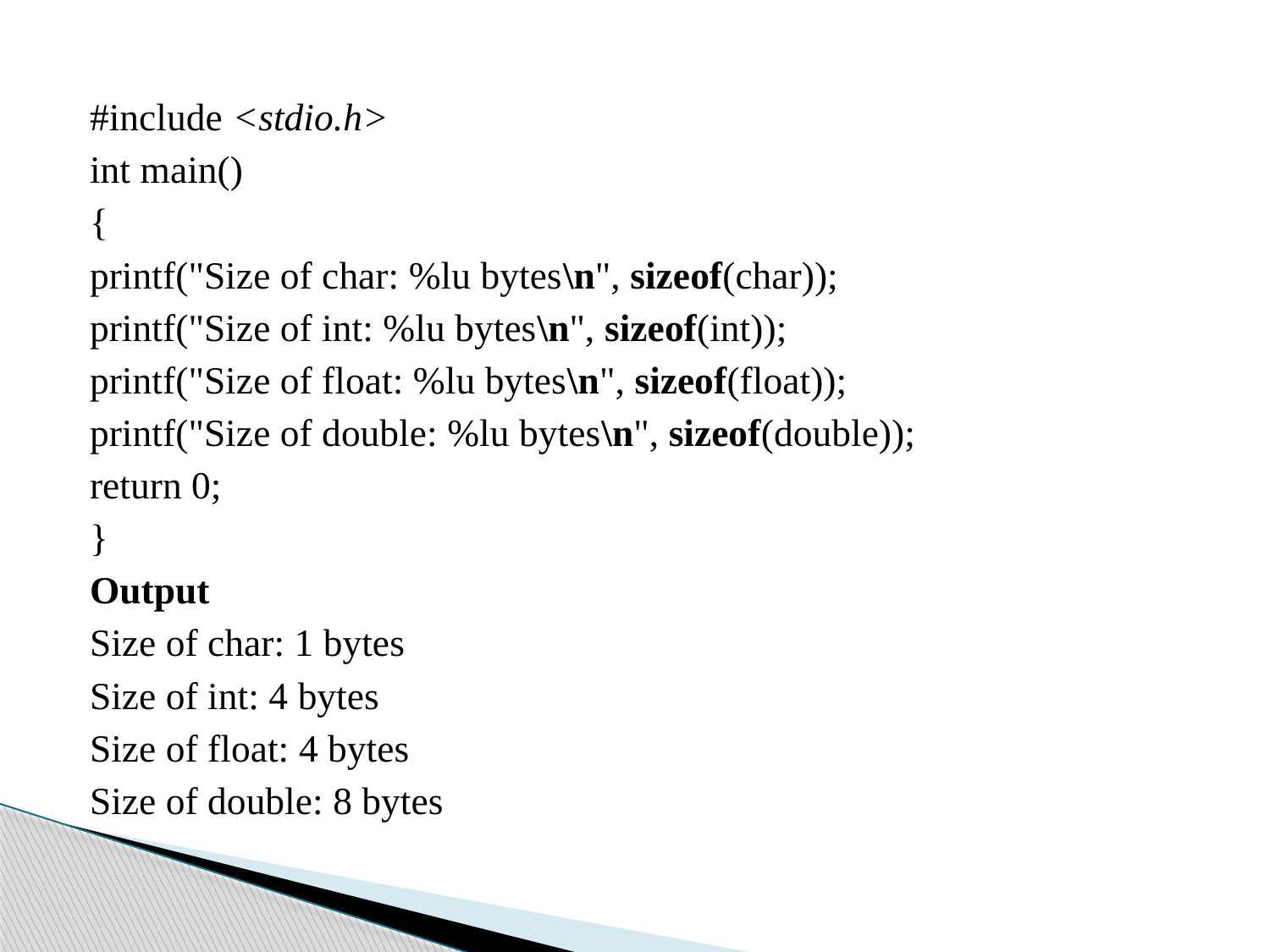

#include <stdio.h>
int main()
{
printf("Size of char: %lu bytes\n", sizeof(char));
printf("Size of int: %lu bytes\n", sizeof(int));
printf("Size of float: %lu bytes\n", sizeof(float));
printf("Size of double: %lu bytes\n", sizeof(double));
return 0;
}
Output
Size of char: 1 bytes
Size of int: 4 bytes
Size of float: 4 bytes
Size of double: 8 bytes